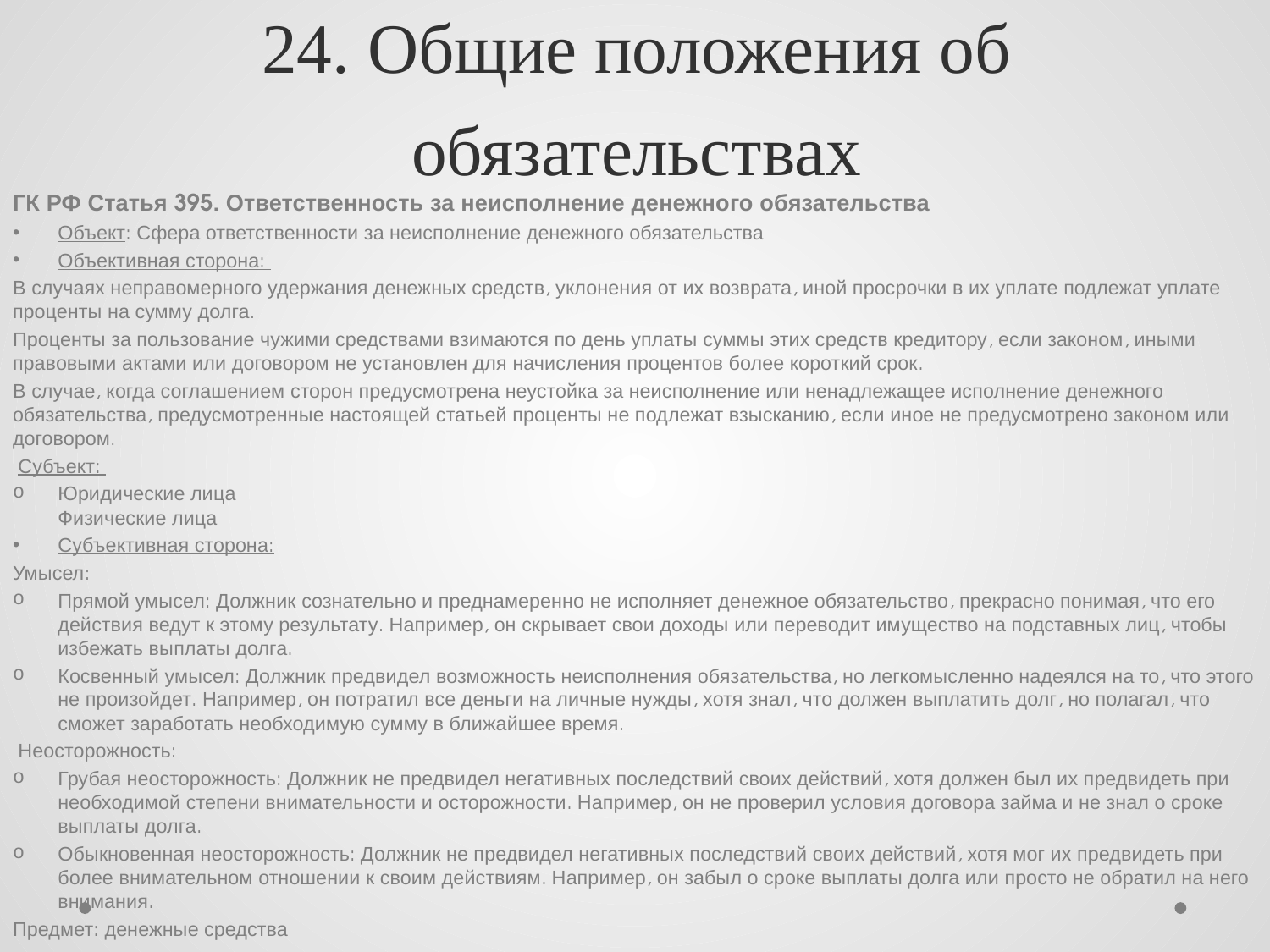

# 24. Общие положения об обязательствах
ГК РФ Статья 395. Ответственность за неисполнение денежного обязательства
Объект: Сфера ответственности за неисполнение денежного обязательства
Объективная сторона:
В случаях неправомерного удержания денежных средств, уклонения от их возврата, иной просрочки в их уплате подлежат уплате проценты на сумму долга.
Проценты за пользование чужими средствами взимаются по день уплаты суммы этих средств кредитору, если законом, иными правовыми актами или договором не установлен для начисления процентов более короткий срок.
В случае, когда соглашением сторон предусмотрена неустойка за неисполнение или ненадлежащее исполнение денежного обязательства, предусмотренные настоящей статьей проценты не подлежат взысканию, если иное не предусмотрено законом или договором.
 Субъект:
Юридические лица
Физические лица
Субъективная сторона:
Умысел:
Прямой умысел: Должник сознательно и преднамеренно не исполняет денежное обязательство, прекрасно понимая, что его действия ведут к этому результату. Например, он скрывает свои доходы или переводит имущество на подставных лиц, чтобы избежать выплаты долга.
Косвенный умысел: Должник предвидел возможность неисполнения обязательства, но легкомысленно надеялся на то, что этого не произойдет. Например, он потратил все деньги на личные нужды, хотя знал, что должен выплатить долг, но полагал, что сможет заработать необходимую сумму в ближайшее время.
 Неосторожность:
Грубая неосторожность: Должник не предвидел негативных последствий своих действий, хотя должен был их предвидеть при необходимой степени внимательности и осторожности. Например, он не проверил условия договора займа и не знал о сроке выплаты долга.
Обыкновенная неосторожность: Должник не предвидел негативных последствий своих действий, хотя мог их предвидеть при более внимательном отношении к своим действиям. Например, он забыл о сроке выплаты долга или просто не обратил на него внимания.
Предмет: денежные средства